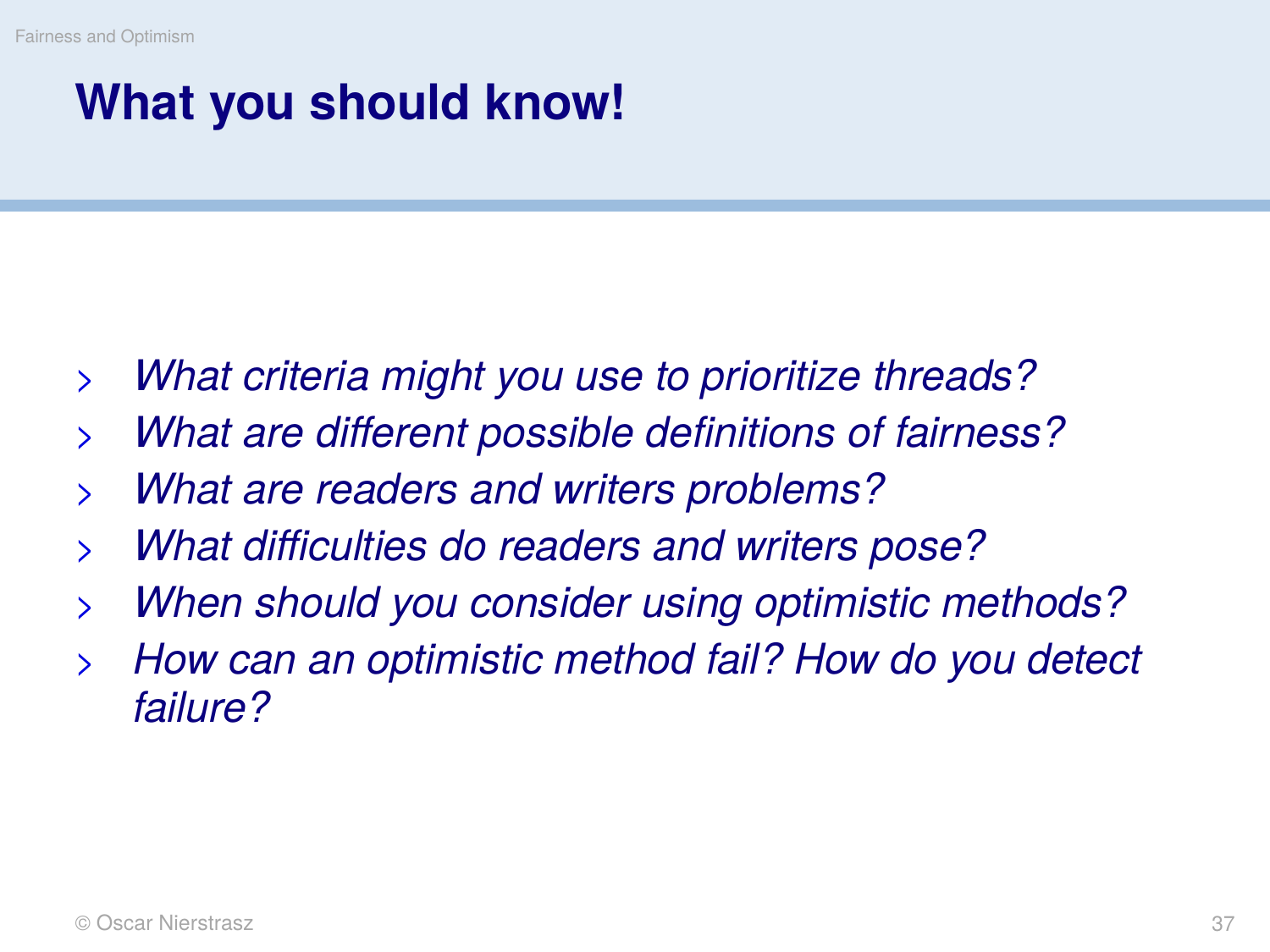

Fairness and Optimism
# What you should know!
What criteria might you use to prioritize threads?
What are different possible definitions of fairness?
What are readers and writers problems?
What difficulties do readers and writers pose?
When should you consider using optimistic methods?
How can an optimistic method fail? How do you detect failure?
© Oscar Nierstrasz
37